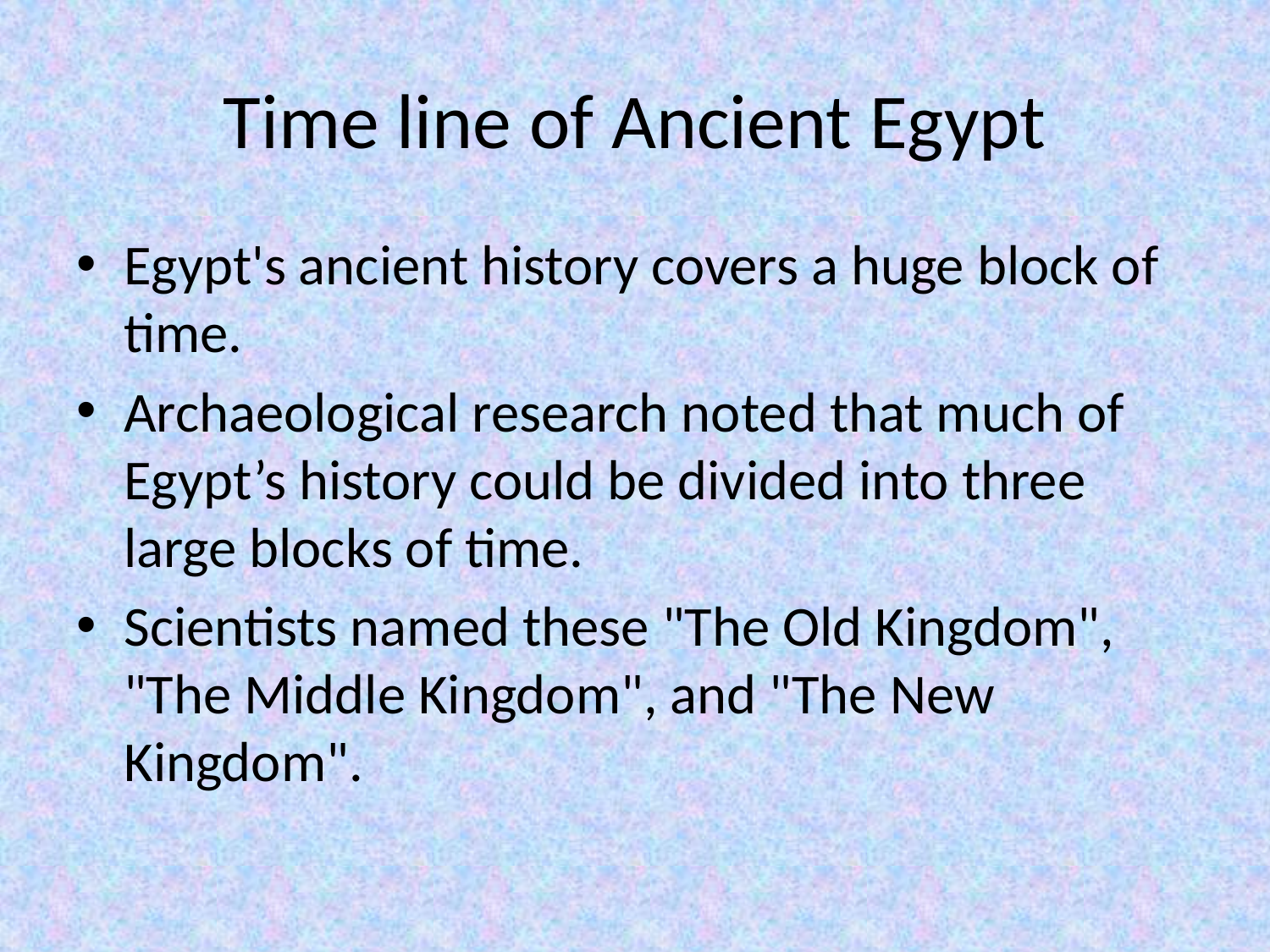

# Time line of Ancient Egypt
Egypt's ancient history covers a huge block of time.
Archaeological research noted that much of Egypt’s history could be divided into three large blocks of time.
Scientists named these "The Old Kingdom", "The Middle Kingdom", and "The New Kingdom".